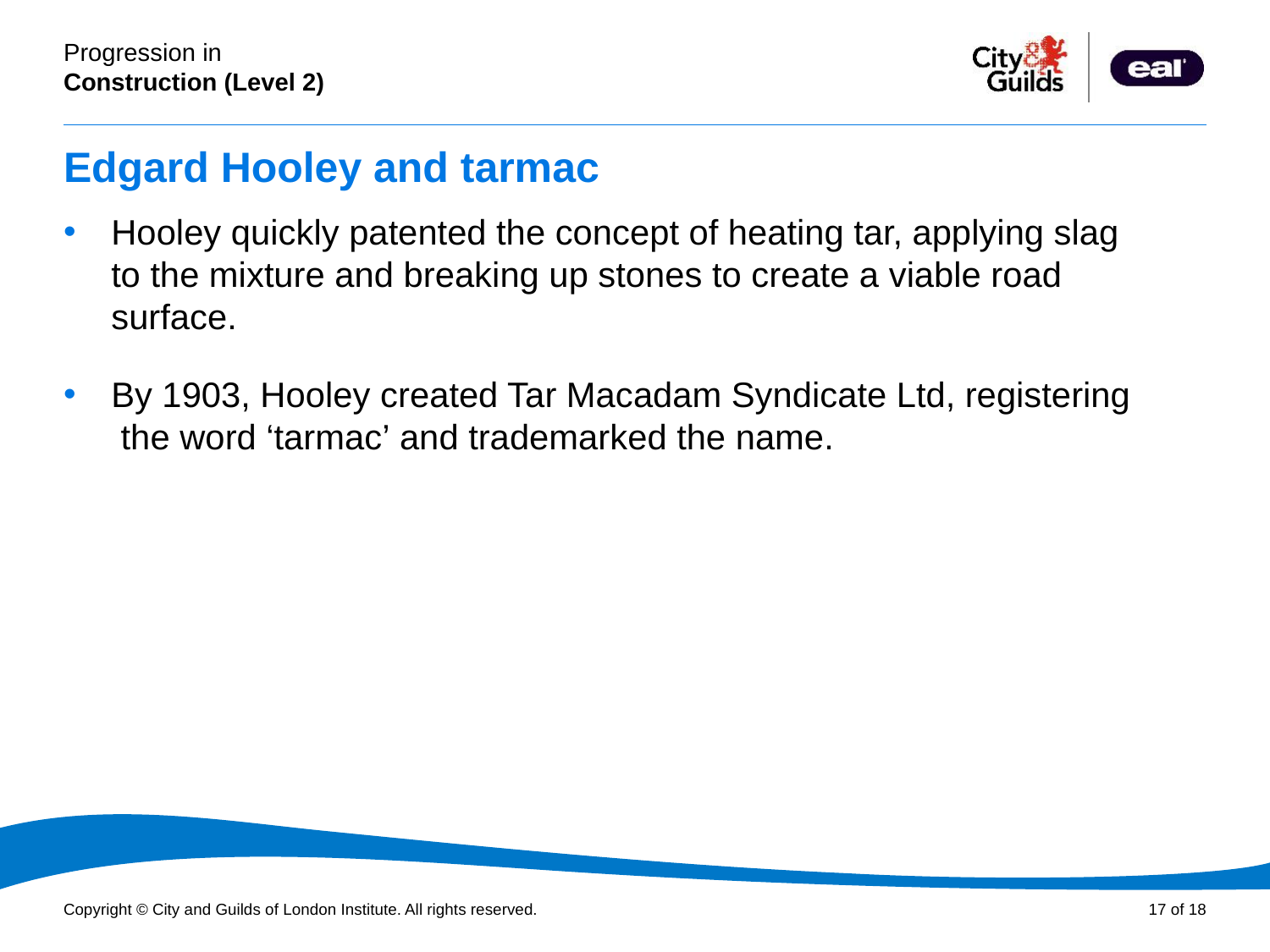

# Edgard Hooley and tarmac
Hooley quickly patented the concept of heating tar, applying slag to the mixture and breaking up stones to create a viable road surface.
By 1903, Hooley created Tar Macadam Syndicate Ltd, registering  the word ‘tarmac’ and trademarked the name.